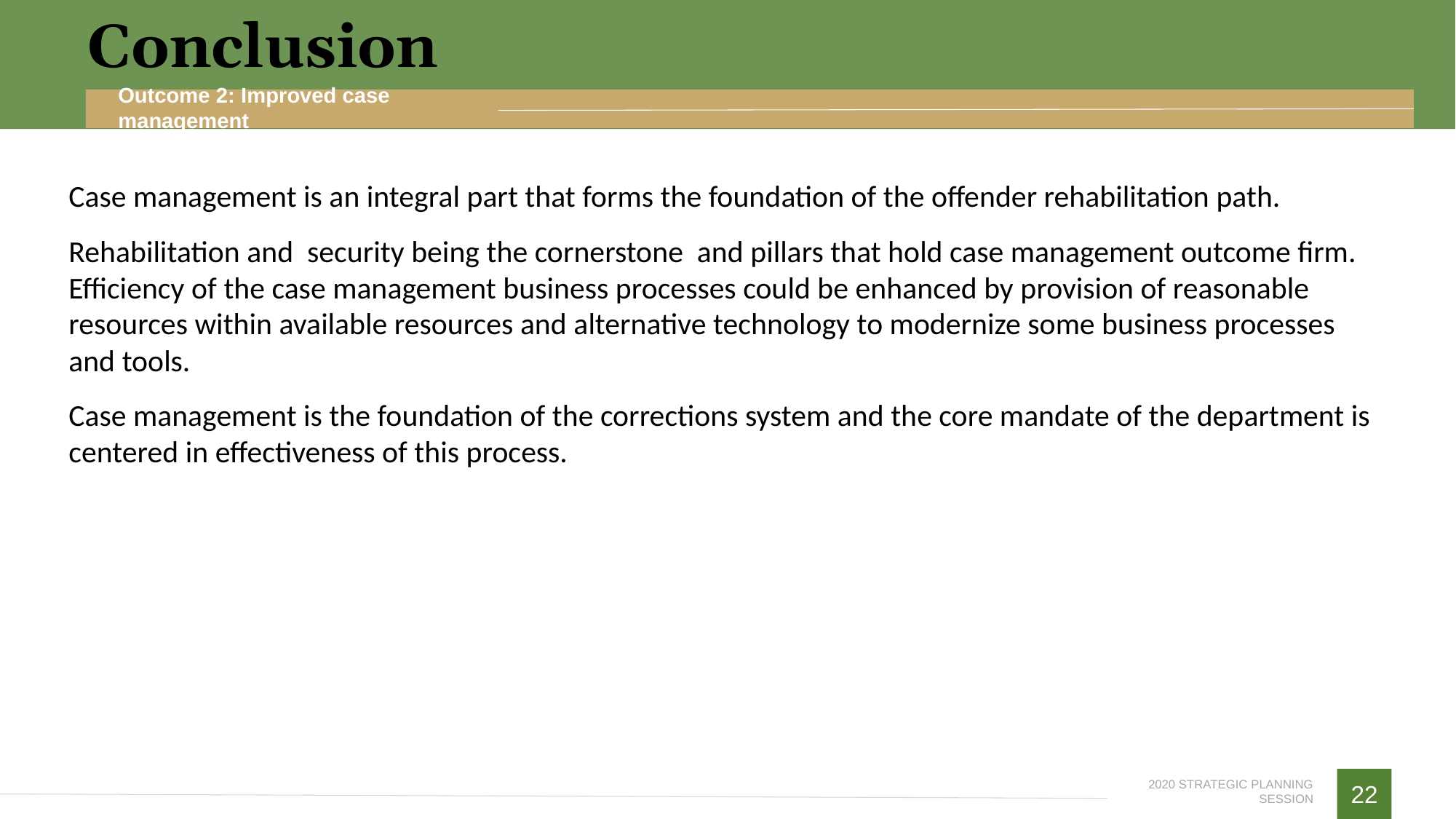

Conclusion
Outcome 2: Improved case management
Case management is an integral part that forms the foundation of the offender rehabilitation path.
Rehabilitation and  security being the cornerstone  and pillars that hold case management outcome firm. Efficiency of the case management business processes could be enhanced by provision of reasonable resources within available resources and alternative technology to modernize some business processes and tools.
Case management is the foundation of the corrections system and the core mandate of the department is centered in effectiveness of this process.